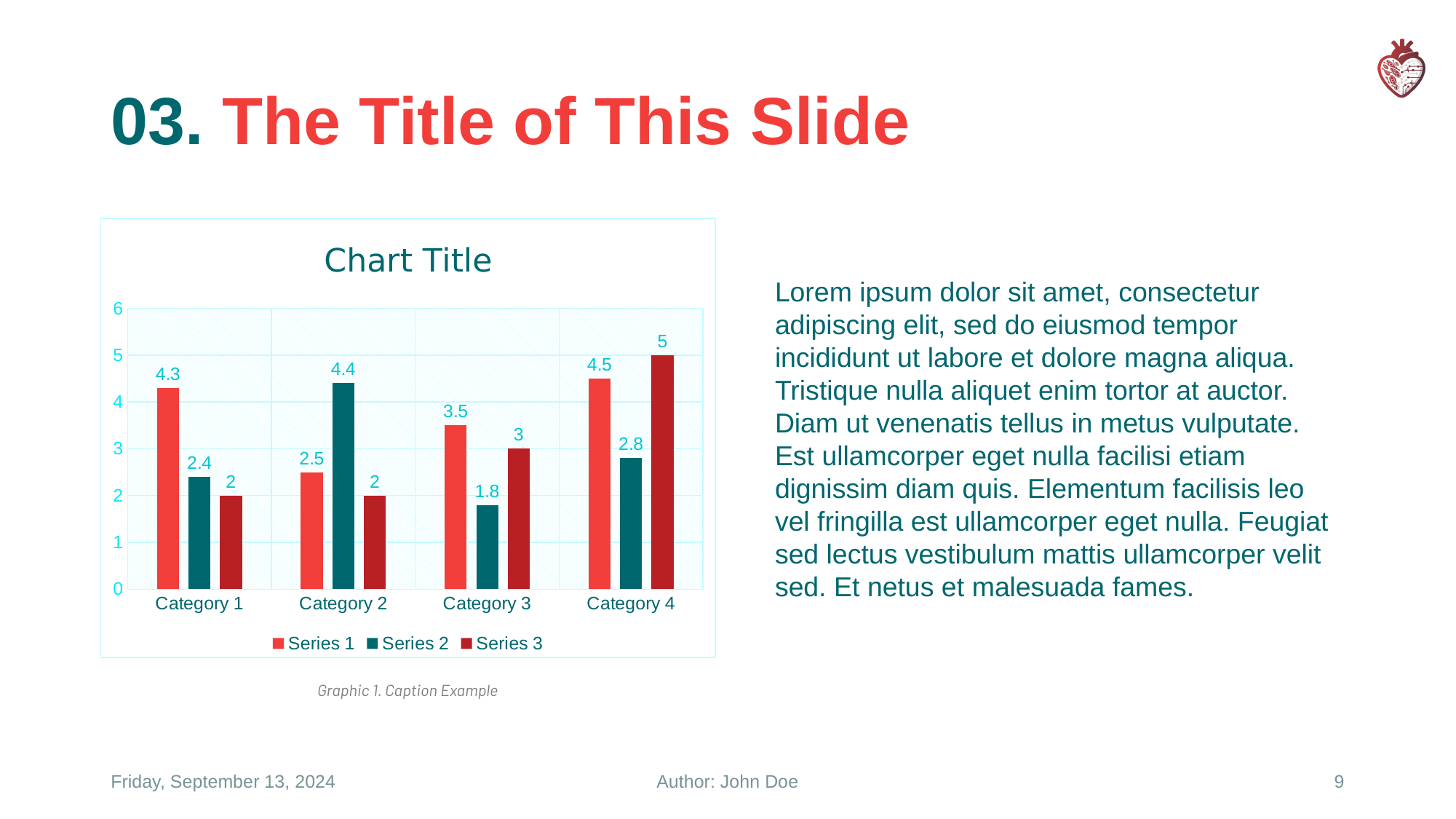

# 03. The Title of This Slide

### Chart: Chart Title

| Category | Series 1 | Series 2 | Series 3 |
|---|---|---|---|
| Category 1 | 4.3 | 2.4 | 2.0 |
| Category 2 | 2.5 | 4.4 | 2.0 |
| Category 3 | 3.5 | 1.8 | 3.0 |
| Category 4 | 4.5 | 2.8 | 5.0 |
Lorem ipsum dolor sit amet, consectetur adipiscing elit, sed do eiusmod tempor incididunt ut labore et dolore magna aliqua. Tristique nulla aliquet enim tortor at auctor. Diam ut venenatis tellus in metus vulputate. Est ullamcorper eget nulla facilisi etiam dignissim diam quis. Elementum facilisis leo vel fringilla est ullamcorper eget nulla. Feugiat sed lectus vestibulum mattis ullamcorper velit sed. Et netus et malesuada fames.
Graphic 1. Caption Example
Friday, September 13, 2024
Author: John Doe
9